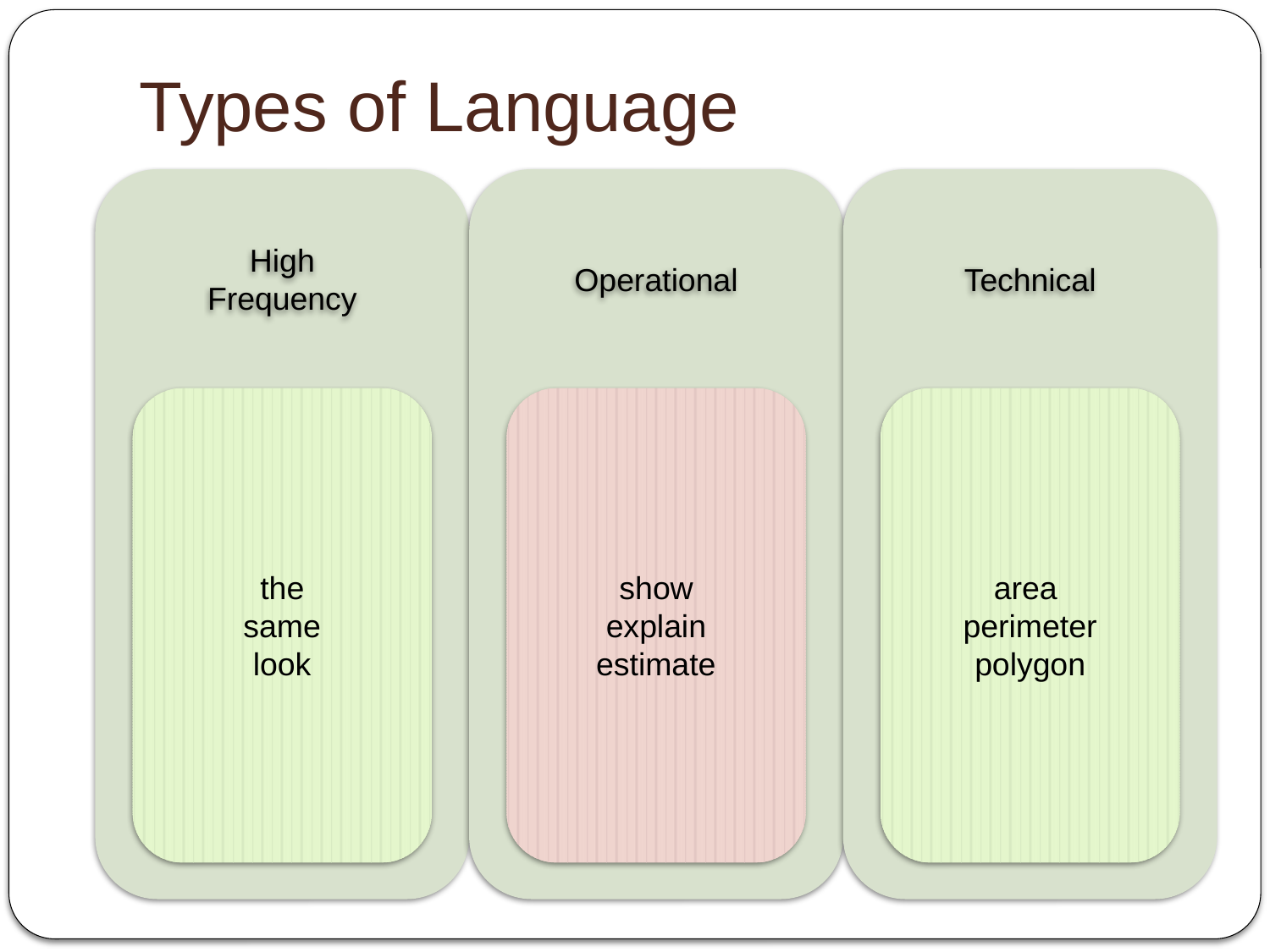

# Types of Language
High
Frequency
the
same
look
Operational
show
explain
estimate
Technical
area
perimeter
polygon